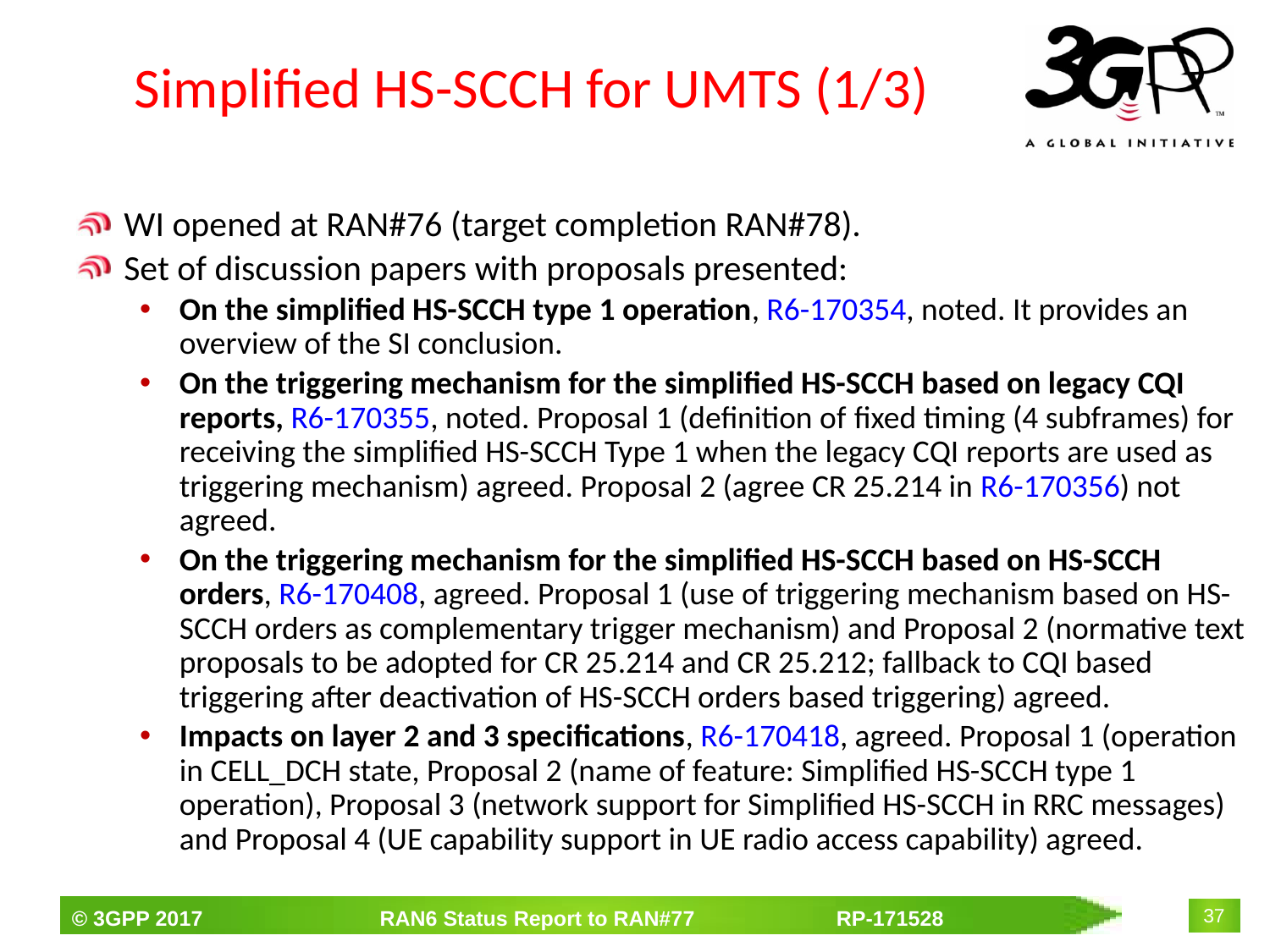

# Simplified HS-SCCH for UMTS (1/3)
WI opened at RAN#76 (target completion RAN#78).
Set of discussion papers with proposals presented:
On the simplified HS-SCCH type 1 operation, R6-170354, noted. It provides an overview of the SI conclusion.
On the triggering mechanism for the simplified HS-SCCH based on legacy CQI reports, R6-170355, noted. Proposal 1 (definition of fixed timing (4 subframes) for receiving the simplified HS-SCCH Type 1 when the legacy CQI reports are used as triggering mechanism) agreed. Proposal 2 (agree CR 25.214 in R6-170356) not agreed.
On the triggering mechanism for the simplified HS-SCCH based on HS-SCCH orders, R6-170408, agreed. Proposal 1 (use of triggering mechanism based on HS-SCCH orders as complementary trigger mechanism) and Proposal 2 (normative text proposals to be adopted for CR 25.214 and CR 25.212; fallback to CQI based triggering after deactivation of HS-SCCH orders based triggering) agreed.
Impacts on layer 2 and 3 specifications, R6-170418, agreed. Proposal 1 (operation in CELL_DCH state, Proposal 2 (name of feature: Simplified HS-SCCH type 1 operation), Proposal 3 (network support for Simplified HS-SCCH in RRC messages) and Proposal 4 (UE capability support in UE radio access capability) agreed.